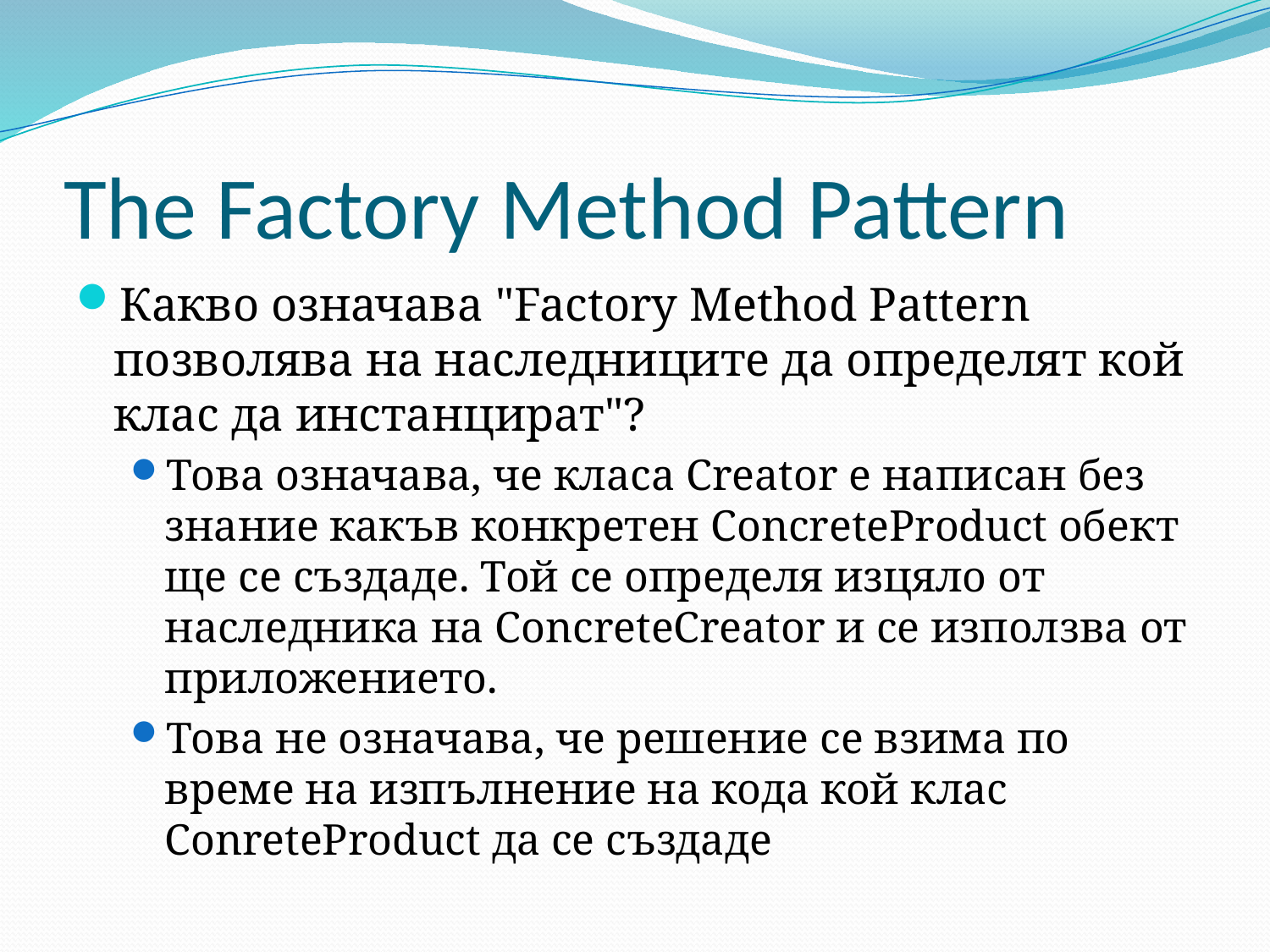

# The Factory Method Pattern
Какво означава "Factory Method Pattern позволява на наследниците да определят кой клас да инстанцират"?
Това означава, че класа Creator е написан без знание какъв конкретен ConcreteProduct обект ще се създаде. Той се определя изцяло от наследника на ConcreteCreator и се използва от приложението.
Това не означава, че решение се взима по време на изпълнение на кода кой клас ConreteProduct да се създаде